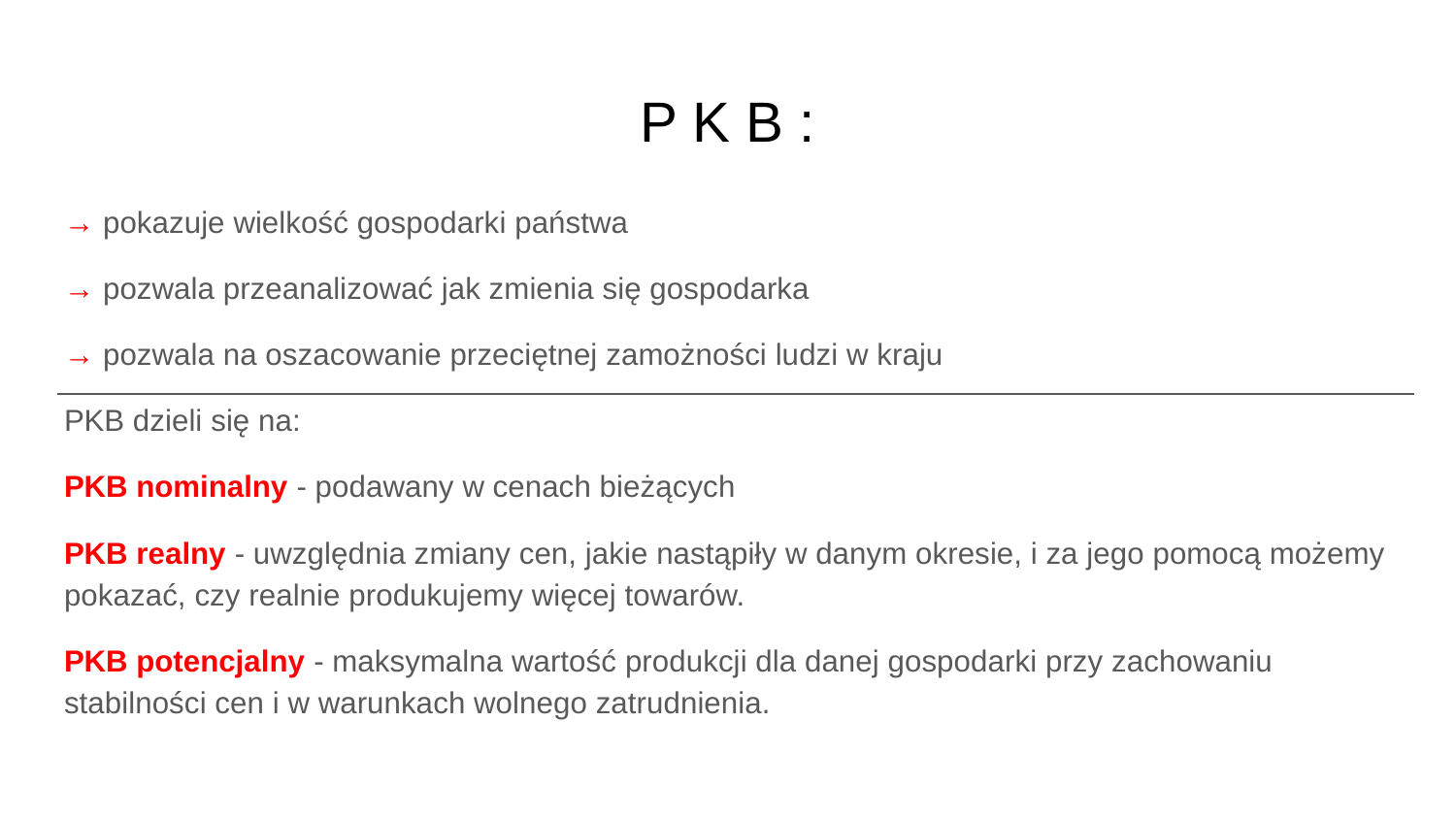

# P K B :
→ pokazuje wielkość gospodarki państwa
→ pozwala przeanalizować jak zmienia się gospodarka
→ pozwala na oszacowanie przeciętnej zamożności ludzi w kraju
PKB dzieli się na:
PKB nominalny - podawany w cenach bieżących
PKB realny - uwzględnia zmiany cen, jakie nastąpiły w danym okresie, i za jego pomocą możemy pokazać, czy realnie produkujemy więcej towarów.
PKB potencjalny - maksymalna wartość produkcji dla danej gospodarki przy zachowaniu stabilności cen i w warunkach wolnego zatrudnienia.